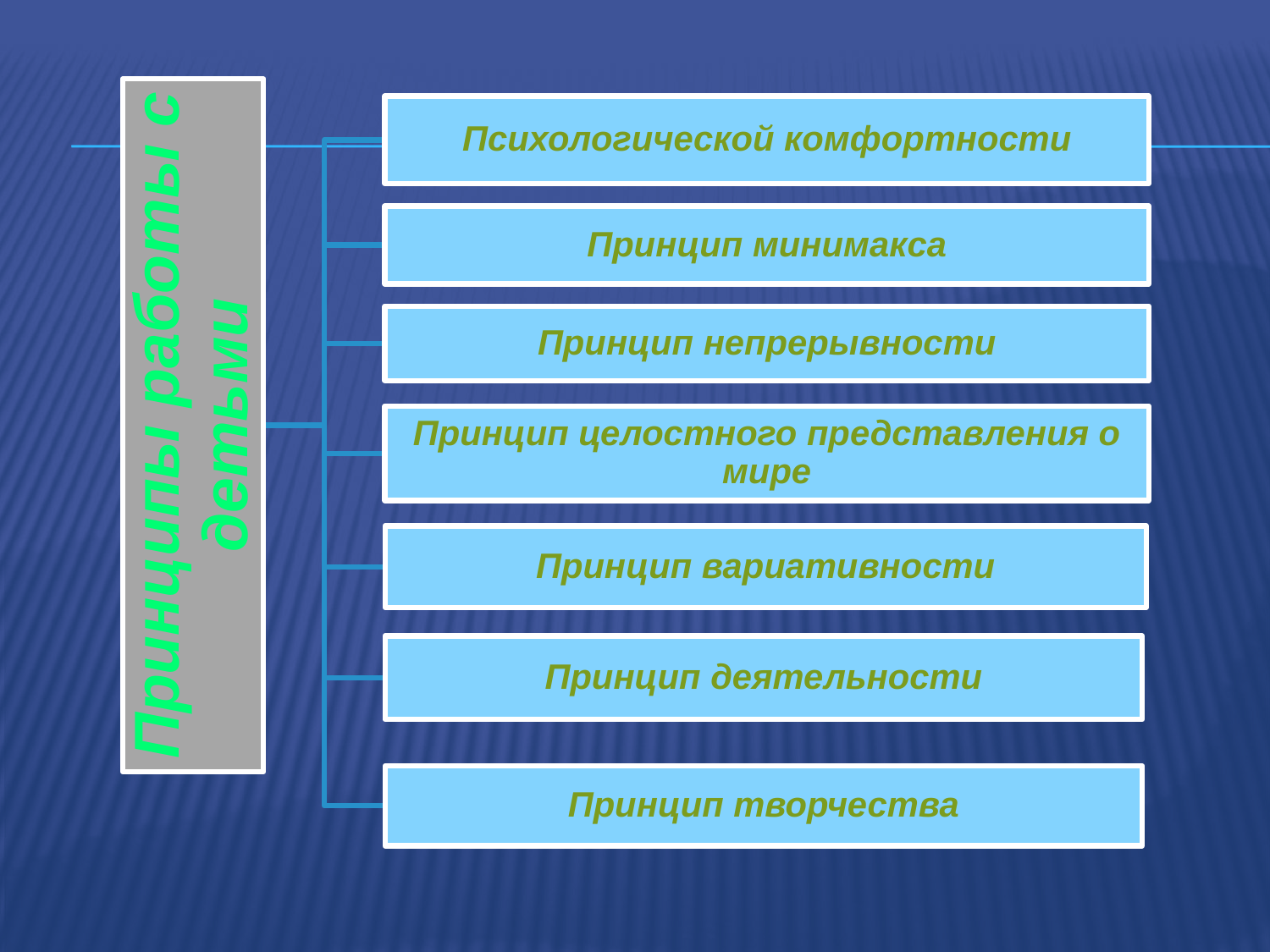

Принципы работы с детьми
Психологической комфортности
Принцип минимакса
Принцип непрерывности
Принцип целостного представления о мире
Принцип вариативности
Принцип деятельности
Принцип творчества